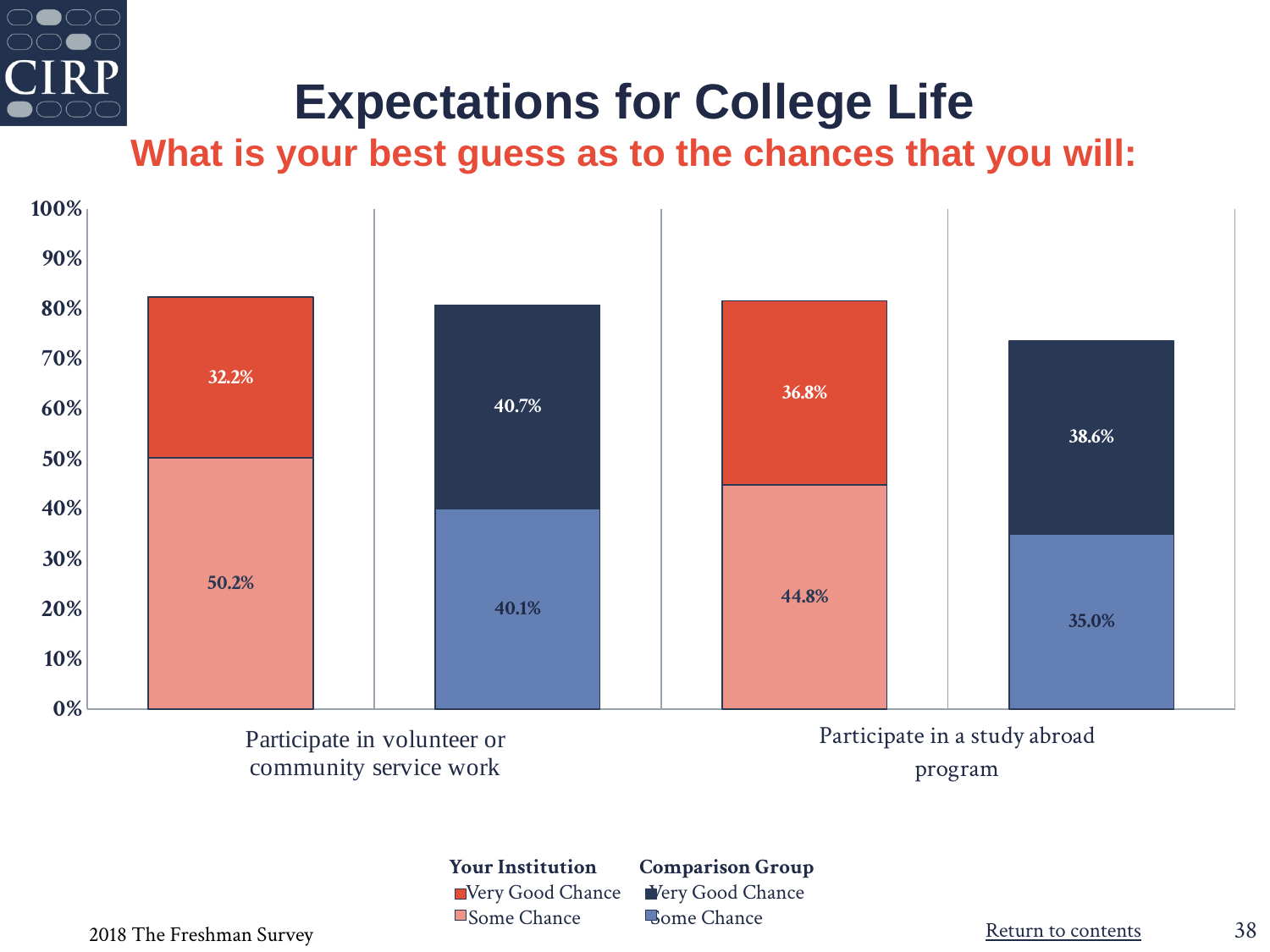

# Expectations for College Life What is your best guess as to the chances that you will:

### Chart

| Category | Some Chance | Very Good Chance |
|---|---|---|
| Your Institution | 0.502 | 0.322 |
| Comparison Group | 0.401 | 0.407 |
| Your Institution | 0.448 | 0.368 |
| Comparison Group | 0.35 | 0.386 |
   Your Institution          Comparison Group
       Very Good Chance      Very Good Chance
       Some Chance               Some Chance
2018 The Freshman Survey

38